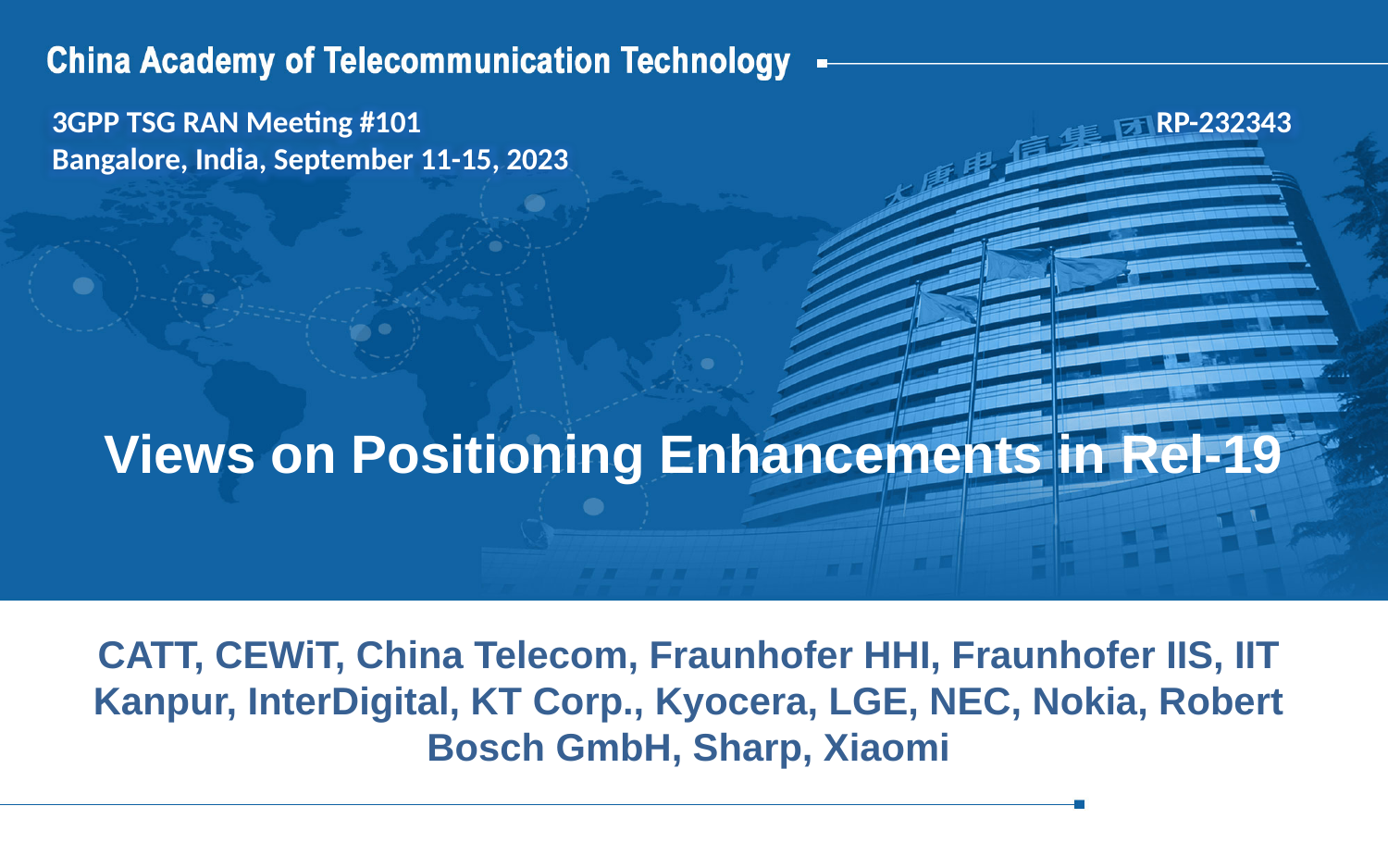

3GPP TSG RAN Meeting #101                                                                                                          RP-232343
Bangalore, India, September 11-15, 2023
# Views on Positioning Enhancements in Rel-19
CATT, CEWiT, China Telecom, Fraunhofer HHI, Fraunhofer IIS, IIT Kanpur, InterDigital, KT Corp., Kyocera, LGE, NEC, Nokia, Robert Bosch GmbH, Sharp, Xiaomi